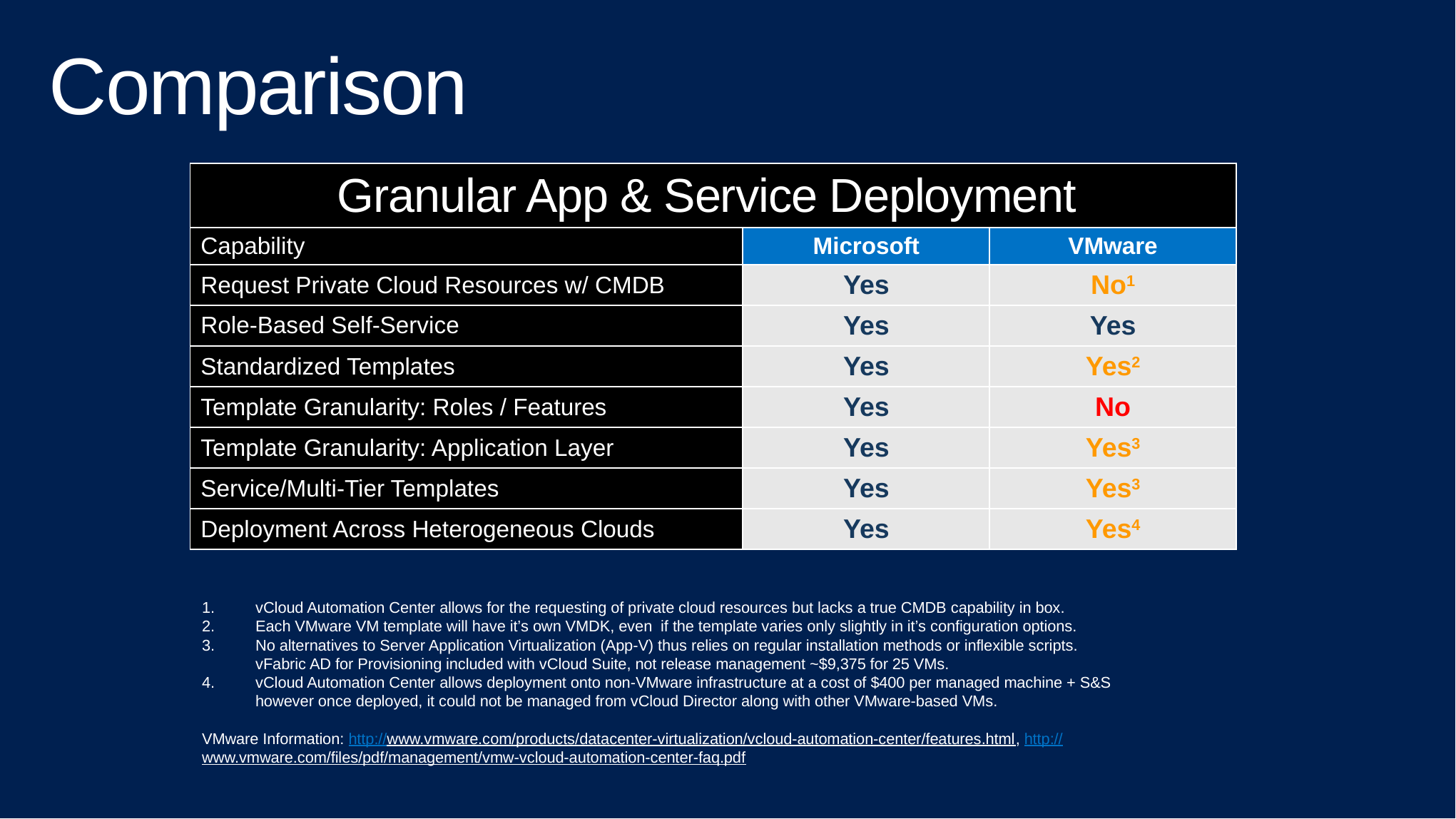

# Comparison
| Granular App & Service Deployment |  |  |
| --- | --- | --- |
| Capability | Microsoft | VMware |
| Request Private Cloud Resources w/ CMDB | Yes | No1 |
| Role-Based Self-Service | Yes | Yes |
| Standardized Templates | Yes | Yes2 |
| Template Granularity: Roles / Features | Yes | No |
| Template Granularity: Application Layer | Yes | Yes3 |
| Service/Multi-Tier Templates | Yes | Yes3 |
| Deployment Across Heterogeneous Clouds | Yes | Yes4 |
vCloud Automation Center allows for the requesting of private cloud resources but lacks a true CMDB capability in box.
Each VMware VM template will have it’s own VMDK, even  if the template varies only slightly in it’s configuration options.
No alternatives to Server Application Virtualization (App-V) thus relies on regular installation methods or inflexible scripts.  vFabric AD for Provisioning included with vCloud Suite, not release management ~$9,375 for 25 VMs.
vCloud Automation Center allows deployment onto non-VMware infrastructure at a cost of $400 per managed machine + S&S
however once deployed, it could not be managed from vCloud Director along with other VMware-based VMs.
VMware Information: http://www.vmware.com/products/datacenter-virtualization/vcloud-automation-center/features.html, http://www.vmware.com/files/pdf/management/vmw-vcloud-automation-center-faq.pdf